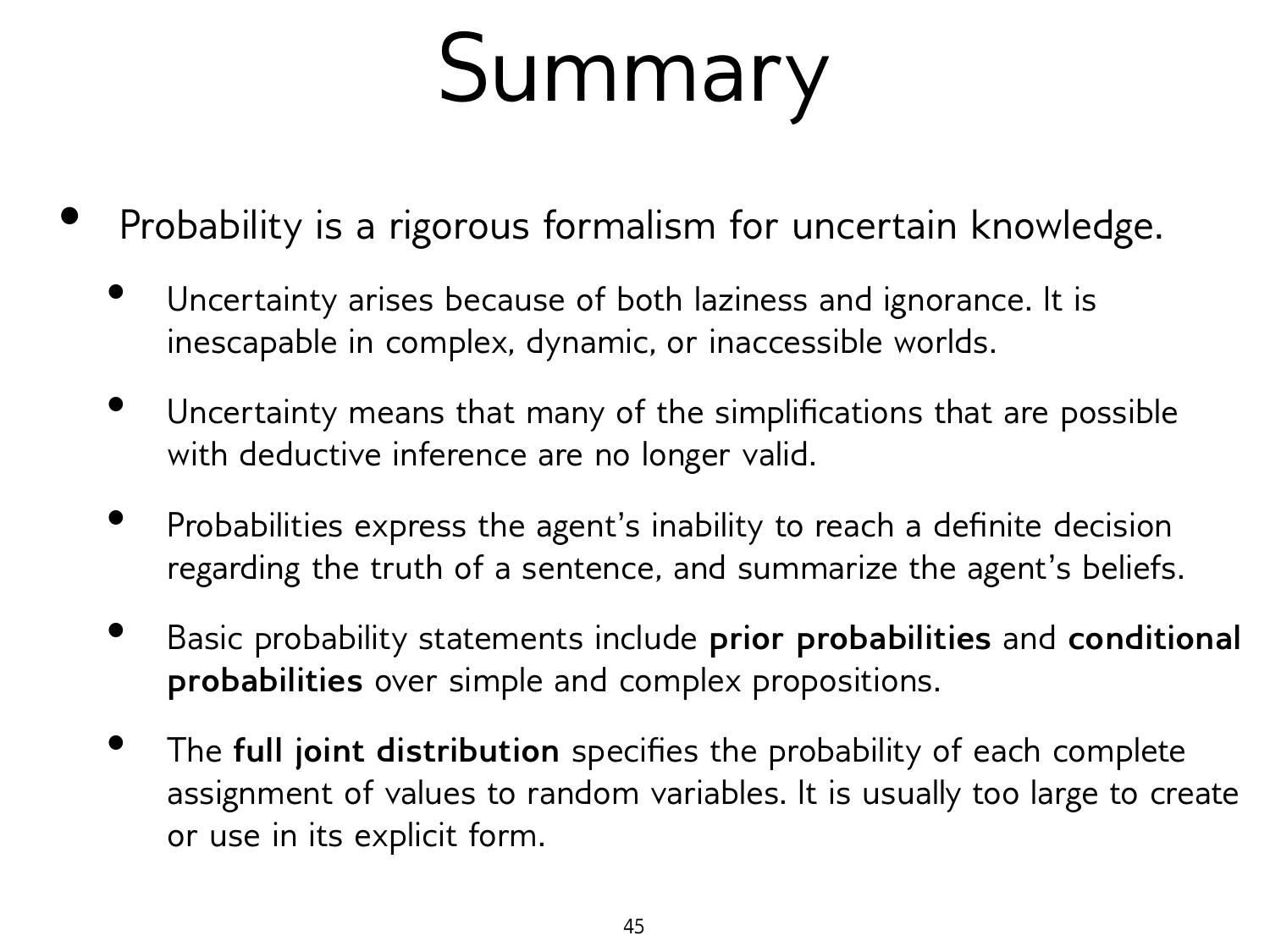

# Summary
Probability is a rigorous formalism for uncertain knowledge.
Uncertainty arises because of both laziness and ignorance. It is inescapable in complex, dynamic, or inaccessible worlds.
Uncertainty means that many of the simplifications that are possible with deductive inference are no longer valid.
Probabilities express the agent’s inability to reach a definite decision regarding the truth of a sentence, and summarize the agent’s beliefs.
Basic probability statements include prior probabilities and conditional probabilities over simple and complex propositions.
The full joint distribution specifies the probability of each complete assignment of values to random variables. It is usually too large to create or use in its explicit form.
45